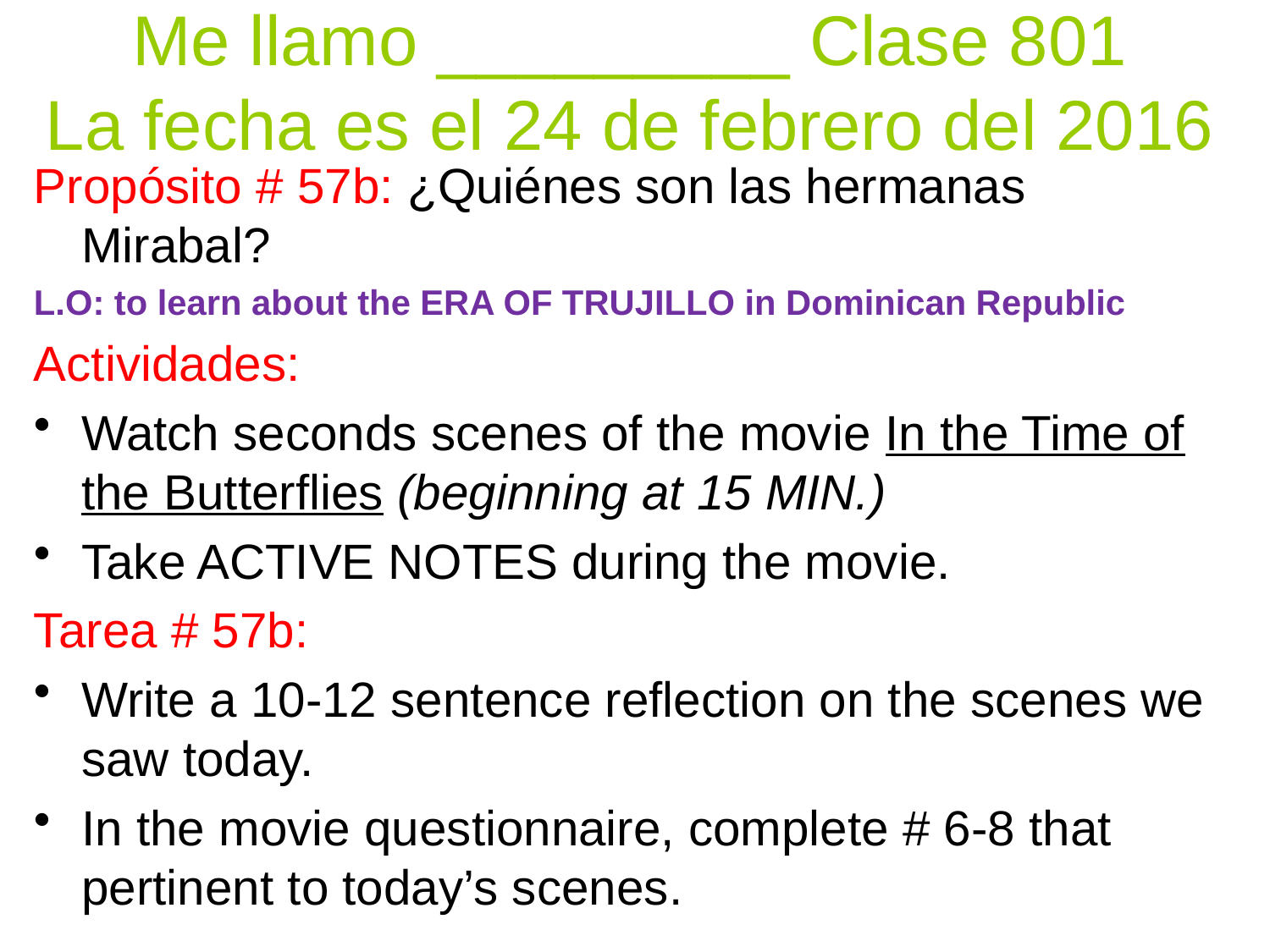

# Me llamo _________ Clase 801 La fecha es el 24 de febrero del 2016
Propósito # 57b: ¿Quiénes son las hermanas Mirabal?
L.O: to learn about the ERA OF TRUJILLO in Dominican Republic
Actividades:
Watch seconds scenes of the movie In the Time of the Butterflies (beginning at 15 MIN.)
Take ACTIVE NOTES during the movie.
Tarea # 57b:
Write a 10-12 sentence reflection on the scenes we saw today.
In the movie questionnaire, complete # 6-8 that pertinent to today’s scenes.